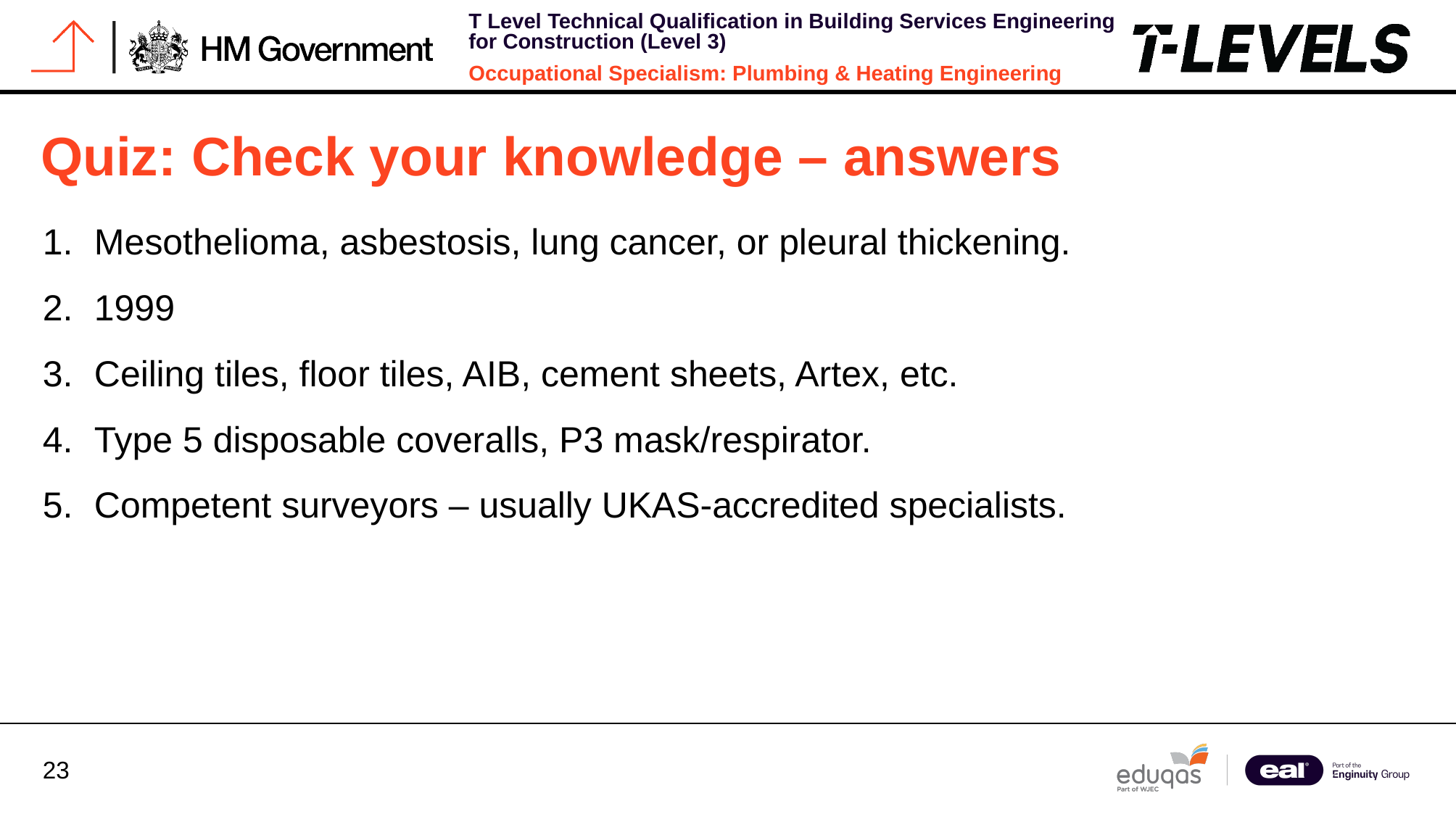

# Quiz: Check your knowledge – answers
Mesothelioma, asbestosis, lung cancer, or pleural thickening.
1999
Ceiling tiles, floor tiles, AIB, cement sheets, Artex, etc.
Type 5 disposable coveralls, P3 mask/respirator.
Competent surveyors – usually UKAS-accredited specialists.